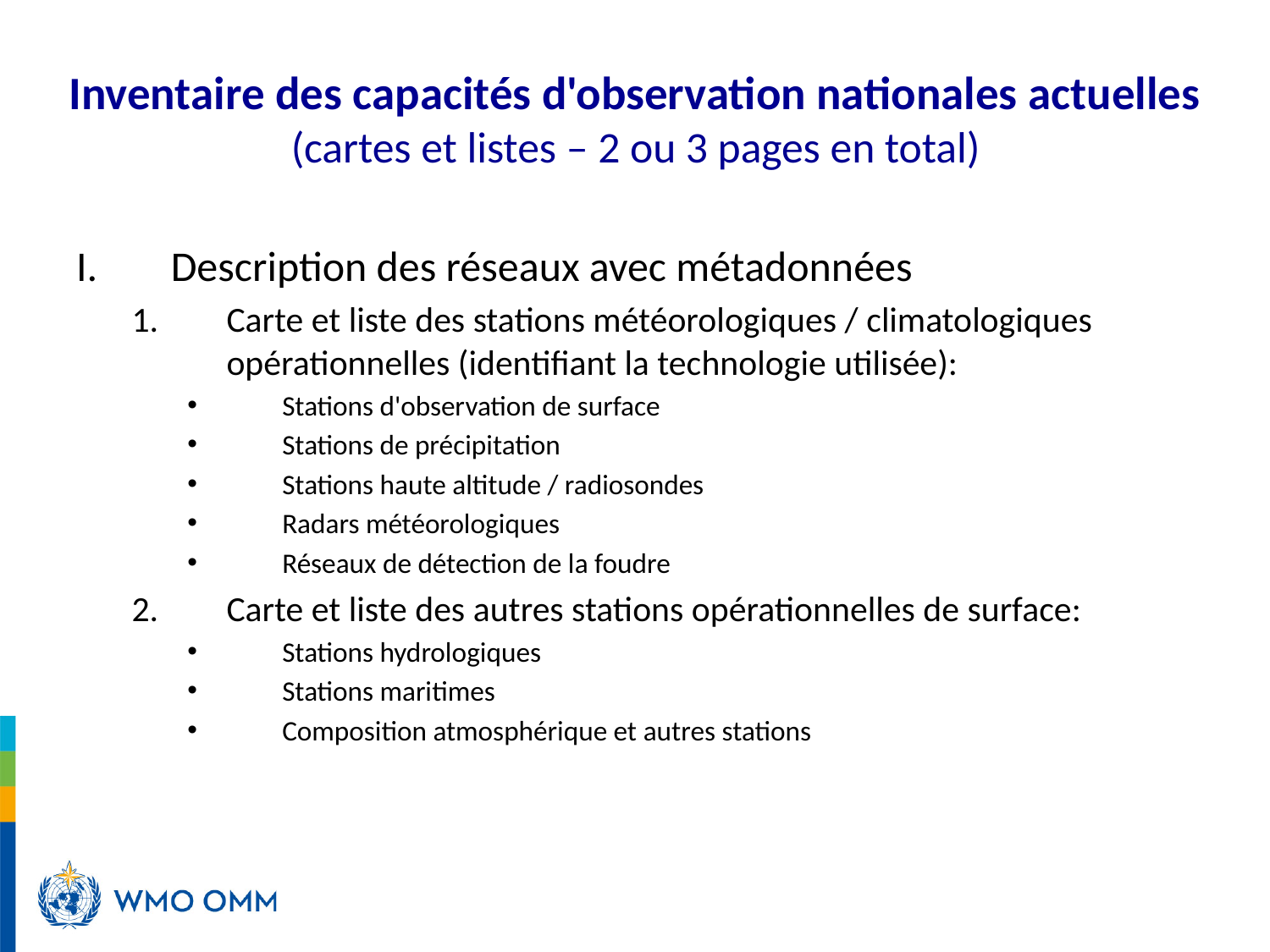

# Inventaire des capacités d'observation nationales actuelles (cartes et listes – 2 ou 3 pages en total)
Description des réseaux avec métadonnées
Carte et liste des stations météorologiques / climatologiques opérationnelles (identifiant la technologie utilisée):
Stations d'observation de surface
Stations de précipitation
Stations haute altitude / radiosondes
Radars météorologiques
Réseaux de détection de la foudre
Carte et liste des autres stations opérationnelles de surface:
Stations hydrologiques
Stations maritimes
Composition atmosphérique et autres stations